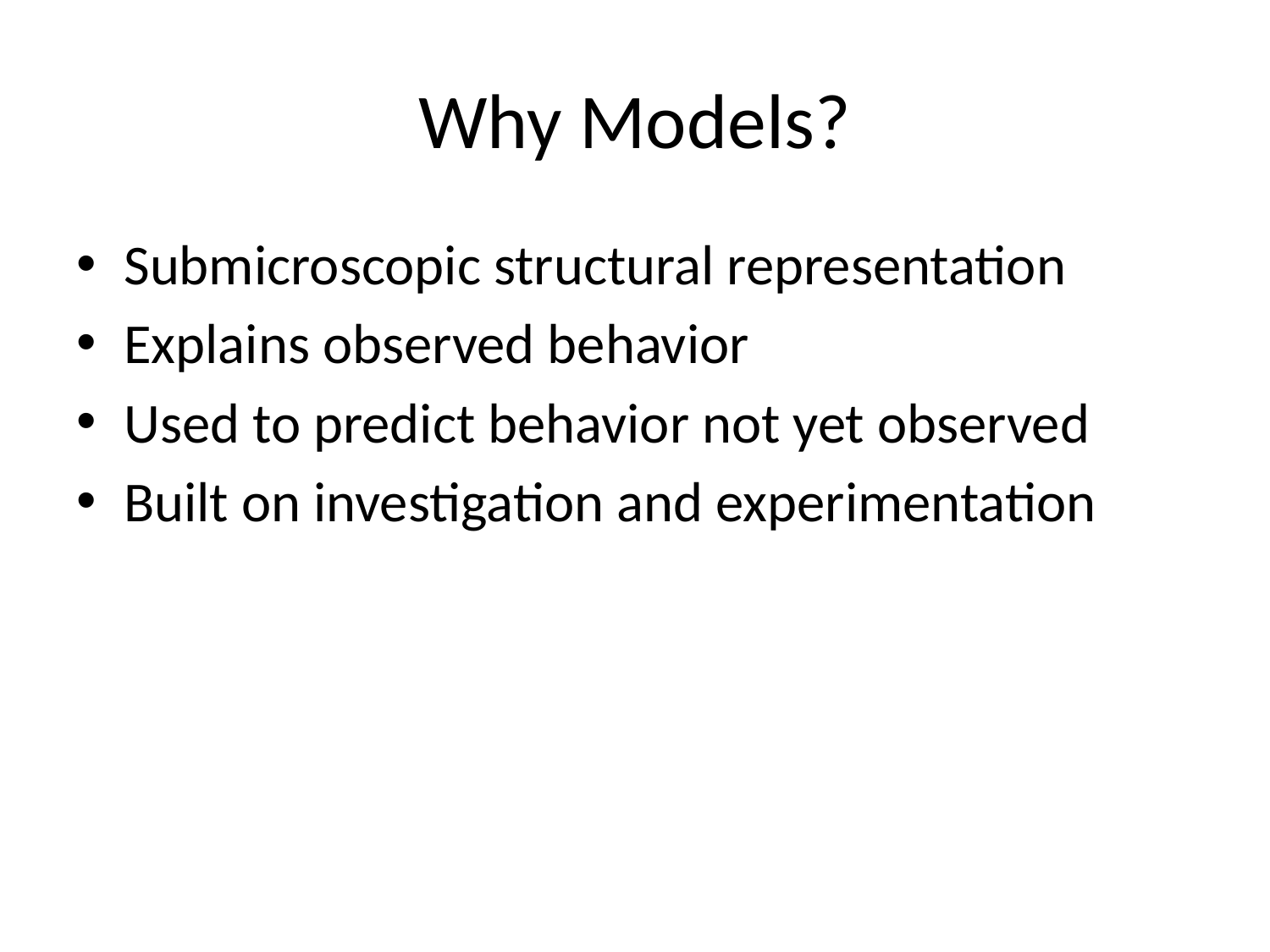

# Why Models?
Submicroscopic structural representation
Explains observed behavior
Used to predict behavior not yet observed
Built on investigation and experimentation